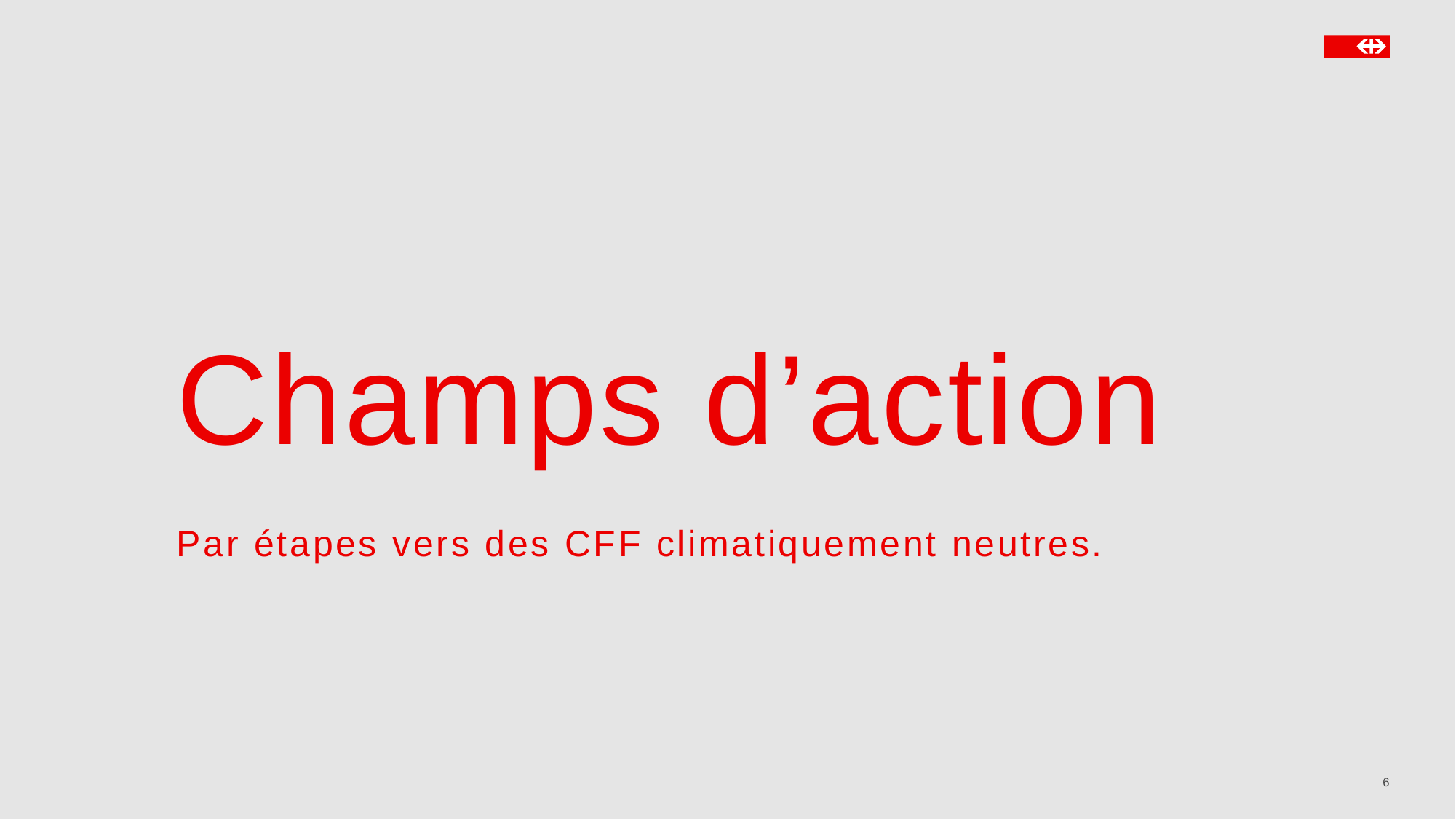

# Champs d’action
Par étapes vers des CFF climatiquement neutres.
6